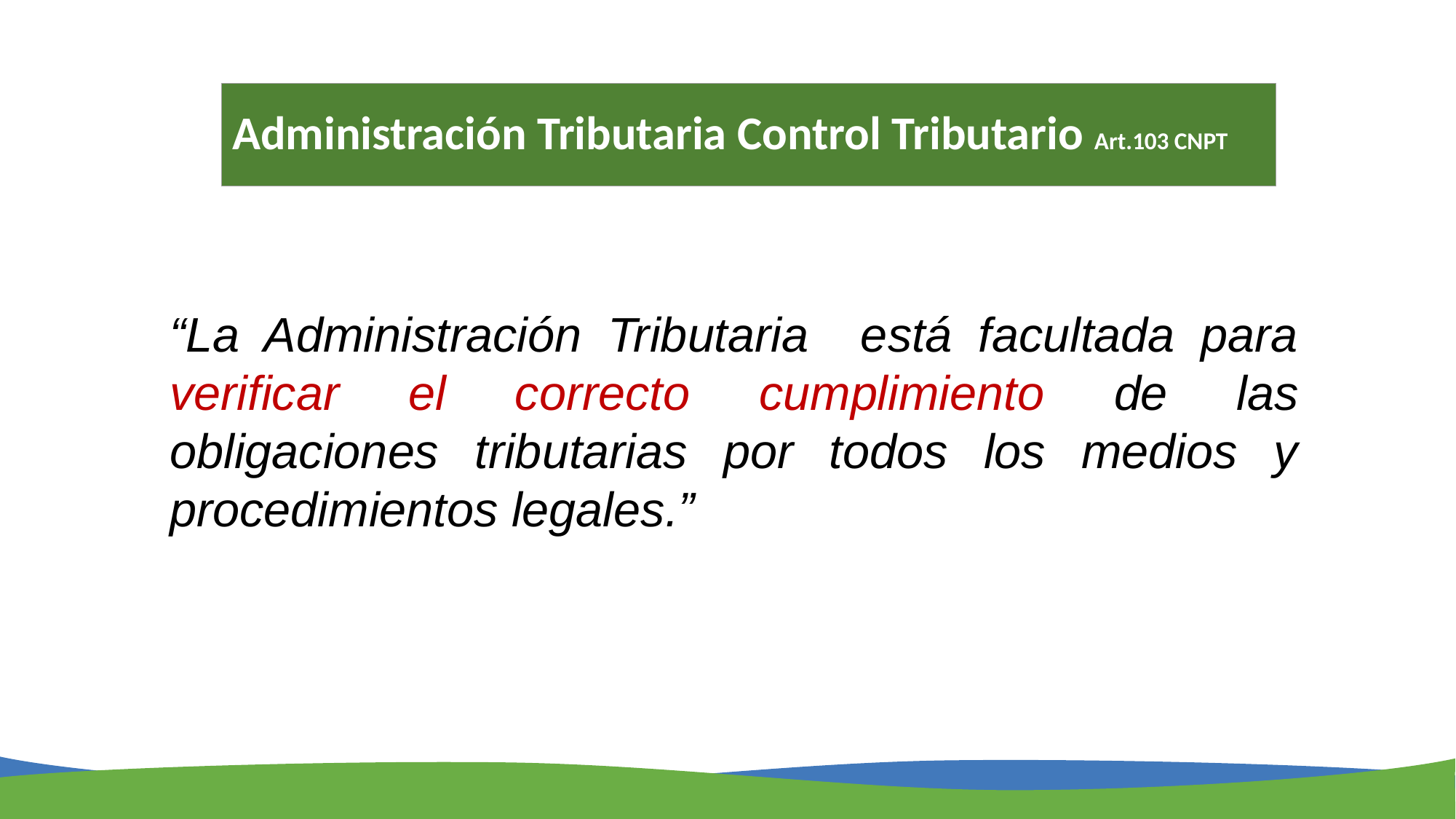

# Administración Tributaria Control Tributario Art.103 CNPT
“La Administración Tributaria  está facultada para verificar el correcto cumplimiento de las obligaciones tributarias por todos los medios y procedimientos legales.”